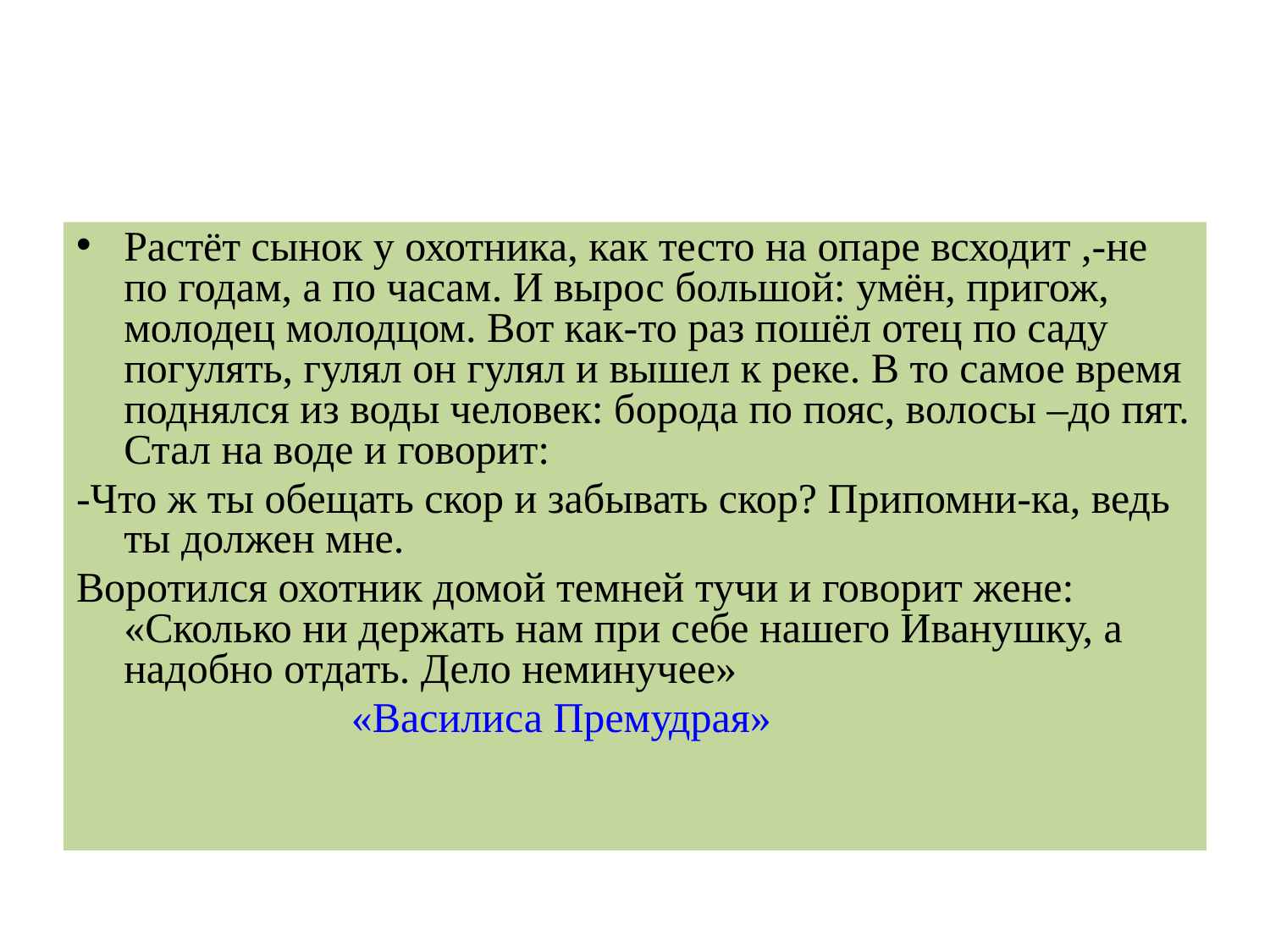

#
Растёт сынок у охотника, как тесто на опаре всходит ,-не по годам, а по часам. И вырос большой: умён, пригож, молодец молодцом. Вот как-то раз пошёл отец по саду погулять, гулял он гулял и вышел к реке. В то самое время поднялся из воды человек: борода по пояс, волосы –до пят. Стал на воде и говорит:
-Что ж ты обещать скор и забывать скор? Припомни-ка, ведь ты должен мне.
Воротился охотник домой темней тучи и говорит жене: «Сколько ни держать нам при себе нашего Иванушку, а надобно отдать. Дело неминучее»
                          «Василиса Премудрая»